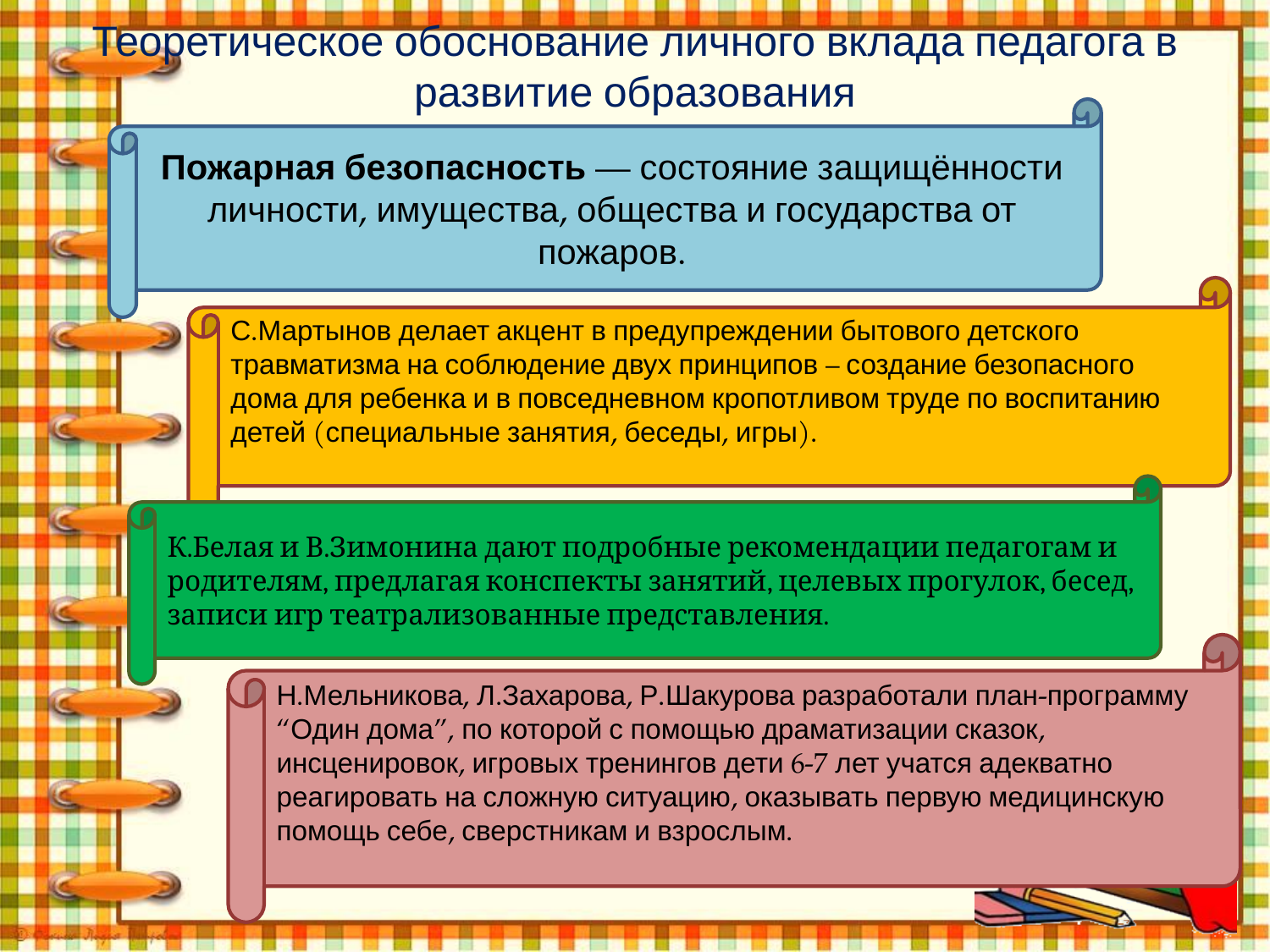

# Теоретическое обоснование личного вклада педагога в развитие образования
Пожарная безопасность — состояние защищённости личности, имущества, общества и государства от пожаров.

С.Мартынов делает акцент в предупреждении бытового детского травматизма на соблюдение двух принципов – создание безопасного дома для ребенка и в повседневном кропотливом труде по воспитанию детей (специальные занятия, беседы, игры).

К.Белая и В.Зимонина дают подробные рекомендации педагогам и родителям, предлагая конспекты занятий, целевых прогулок, бесед, записи игр театрализованные представления.

Н.Мельникова, Л.Захарова, Р.Шакурова разработали план-программу “Один дома”, по которой с помощью драматизации сказок, инсценировок, игровых тренингов дети 6-7 лет учатся адекватно реагировать на сложную ситуацию, оказывать первую медицинскую помощь себе, сверстникам и взрослым.